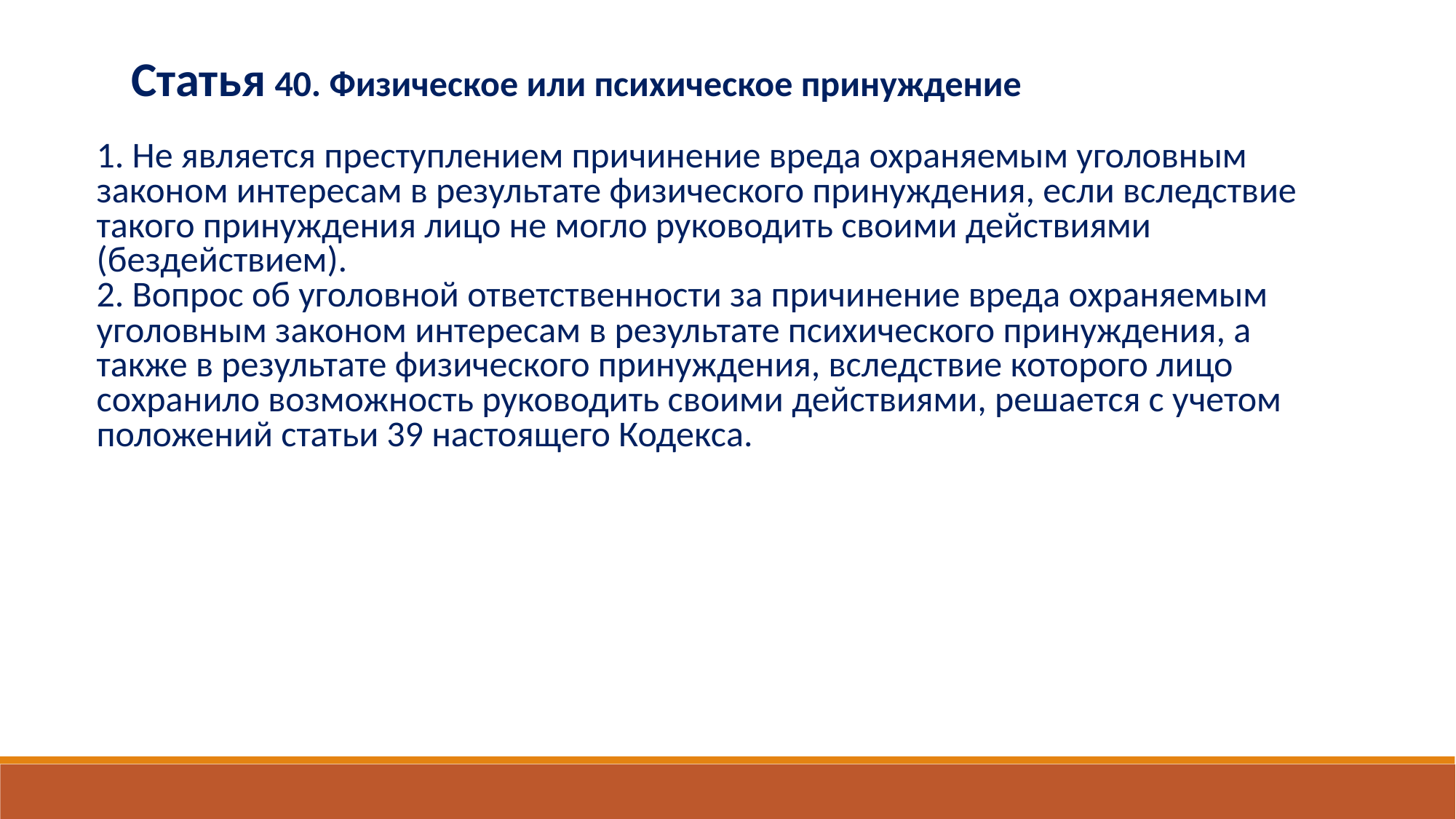

Статья 40. Физическое или психическое принуждение
1. Не является преступлением причинение вреда охраняемым уголовным законом интересам в результате физического принуждения, если вследствие такого принуждения лицо не могло руководить своими действиями (бездействием).
2. Вопрос об уголовной ответственности за причинение вреда охраняемым уголовным законом интересам в результате психического принуждения, а также в результате физического принуждения, вследствие которого лицо сохранило возможность руководить своими действиями, решается с учетом положений статьи 39 настоящего Кодекса.